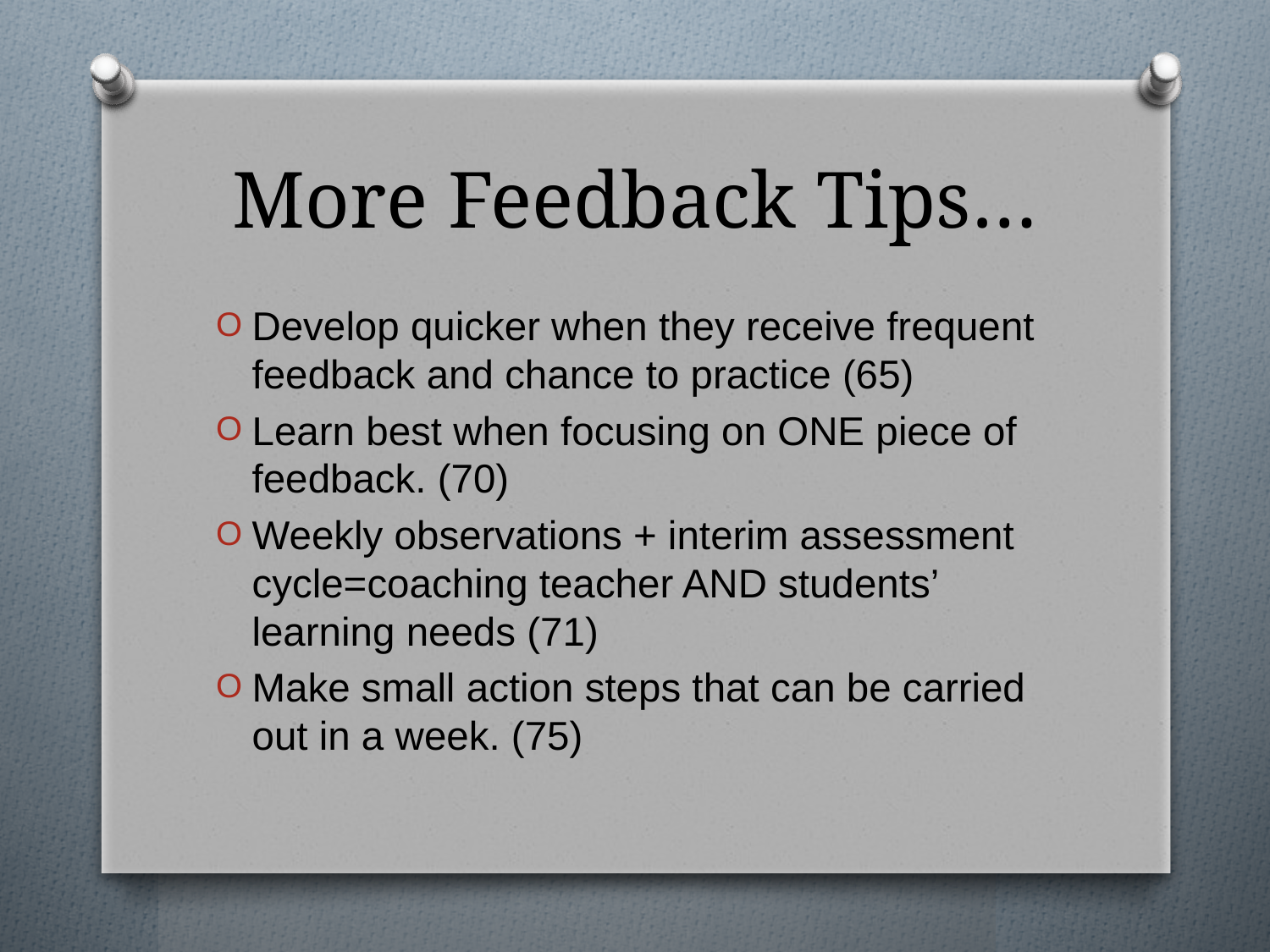

# More Feedback Tips…
Develop quicker when they receive frequent feedback and chance to practice (65)
Learn best when focusing on ONE piece of feedback. (70)
Weekly observations + interim assessment cycle=coaching teacher AND students’ learning needs (71)
Make small action steps that can be carried out in a week. (75)